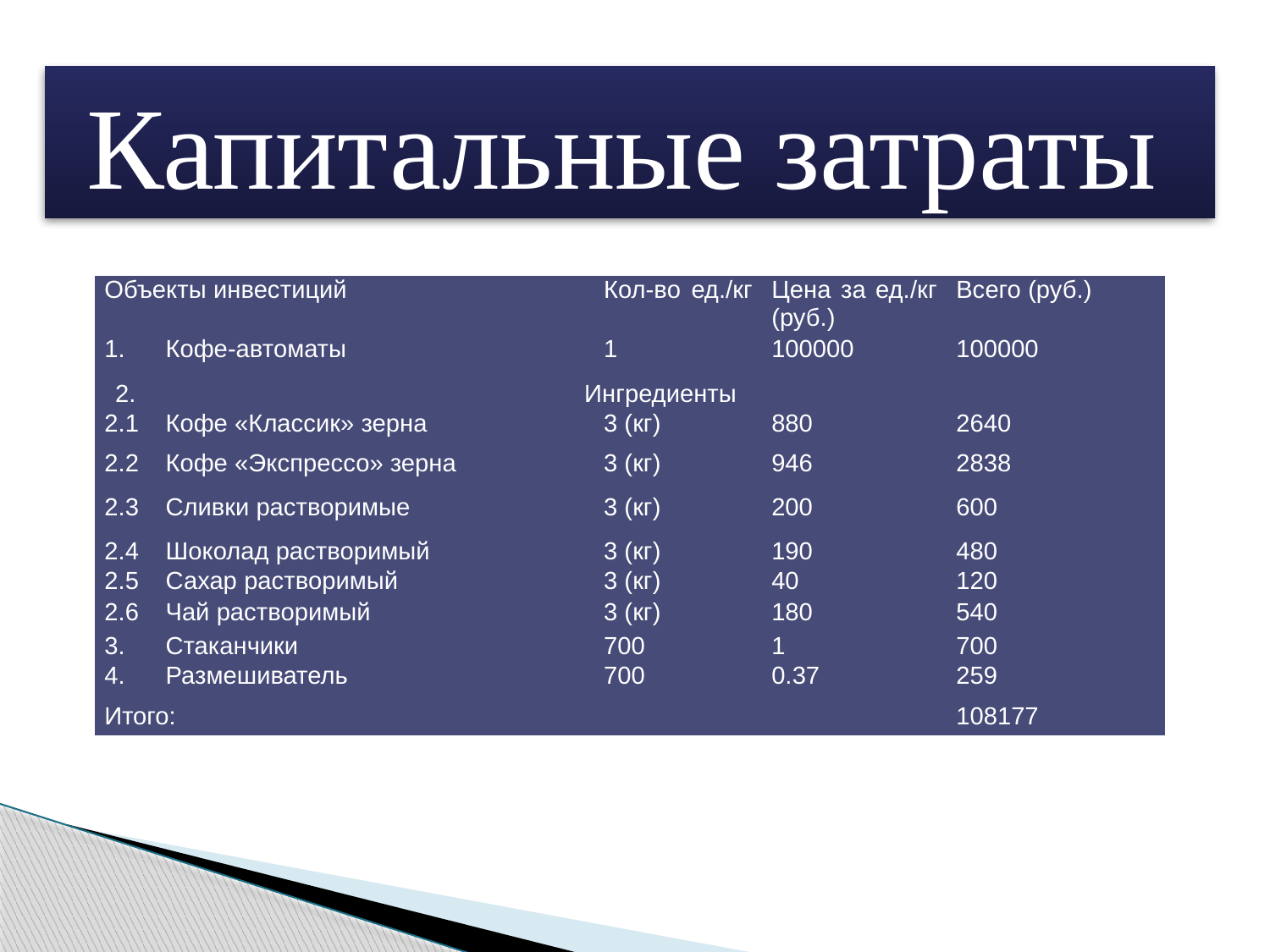

Капитальные затраты
| Объекты инвестиций |  | Кол-во ед./кг | Цена за ед./кг (руб.) | Всего (руб.) |
| --- | --- | --- | --- | --- |
| 1. | Кофе-автоматы | 1 | 100000 | 100000 |
| 2. | Ингредиенты |  |  |  |
| 2.1 | Кофе «Классик» зерна | 3 (кг) | 880 | 2640 |
| 2.2 | Кофе «Экспрессо» зерна | 3 (кг) | 946 | 2838 |
| 2.3 | Сливки растворимые | 3 (кг) | 200 | 600 |
| 2.4 | Шоколад растворимый | 3 (кг) | 190 | 480 |
| 2.5 | Сахар растворимый | 3 (кг) | 40 | 120 |
| 2.6 | Чай растворимый | 3 (кг) | 180 | 540 |
| 3. | Стаканчики | 700 | 1 | 700 |
| 4. | Размешиватель | 700 | 0.37 | 259 |
| Итого: |  |  |  | 108177 |